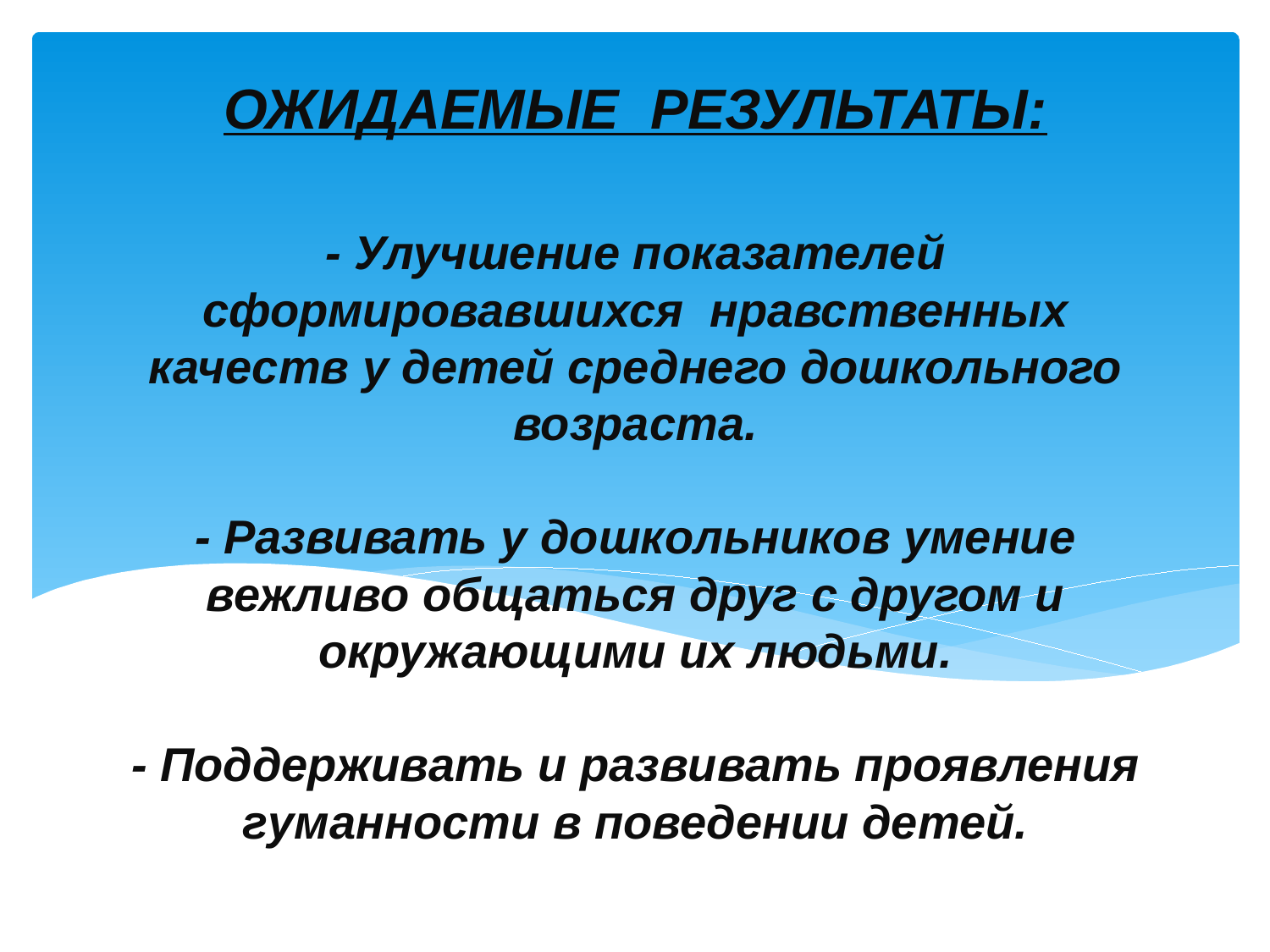

ОЖИДАЕМЫЕ  РЕЗУЛЬТАТЫ:

# - Улучшение показателей сформировавшихся  нравственных качеств у детей среднего дошкольного возраста. - Развивать у дошкольников умение вежливо общаться друг с другом и окружающими их людьми. - Поддерживать и развивать проявления гуманности в поведении детей.